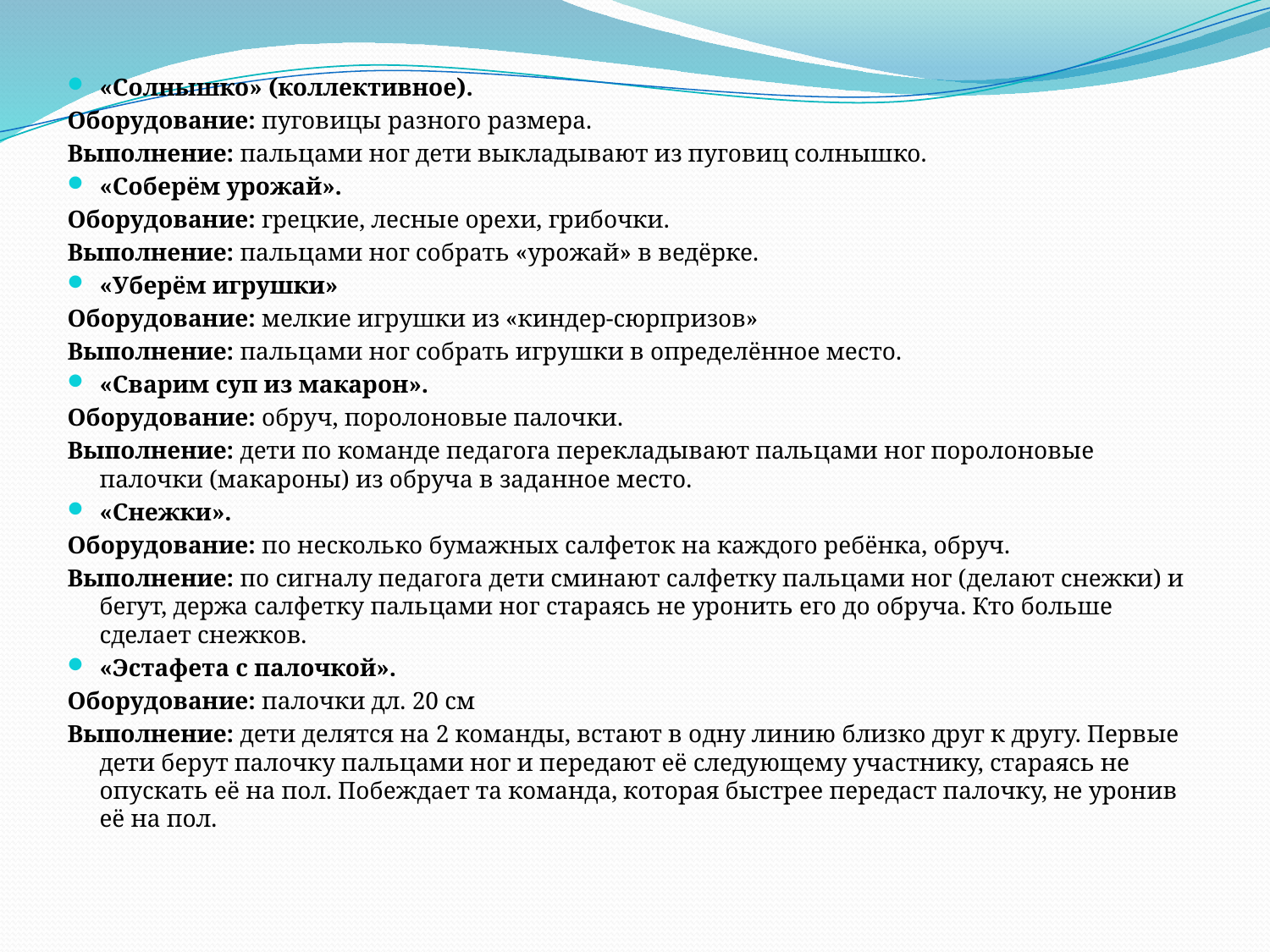

«Солнышко» (коллективное).
Оборудование: пуговицы разного размера.
Выполнение: пальцами ног дети выкладывают из пуговиц солнышко.
«Соберём урожай».
Оборудование: грецкие, лесные орехи, грибочки.
Выполнение: пальцами ног собрать «урожай» в ведёрке.
«Уберём игрушки»
Оборудование: мелкие игрушки из «киндер-сюрпризов»
Выполнение: пальцами ног собрать игрушки в определённое место.
«Сварим суп из макарон».
Оборудование: обруч, поролоновые палочки.
Выполнение: дети по команде педагога перекладывают пальцами ног поролоновые палочки (макароны) из обруча в заданное место.
«Снежки».
Оборудование: по несколько бумажных салфеток на каждого ребёнка, обруч.
Выполнение: по сигналу педагога дети сминают салфетку пальцами ног (делают снежки) и бегут, держа салфетку пальцами ног стараясь не уронить его до обруча. Кто больше сделает снежков.
«Эстафета с палочкой».
Оборудование: палочки дл. 20 см
Выполнение: дети делятся на 2 команды, встают в одну линию близко друг к другу. Первые дети берут палочку пальцами ног и передают её следующему участнику, стараясь не опускать её на пол. Побеждает та команда, которая быстрее передаст палочку, не уронив её на пол.